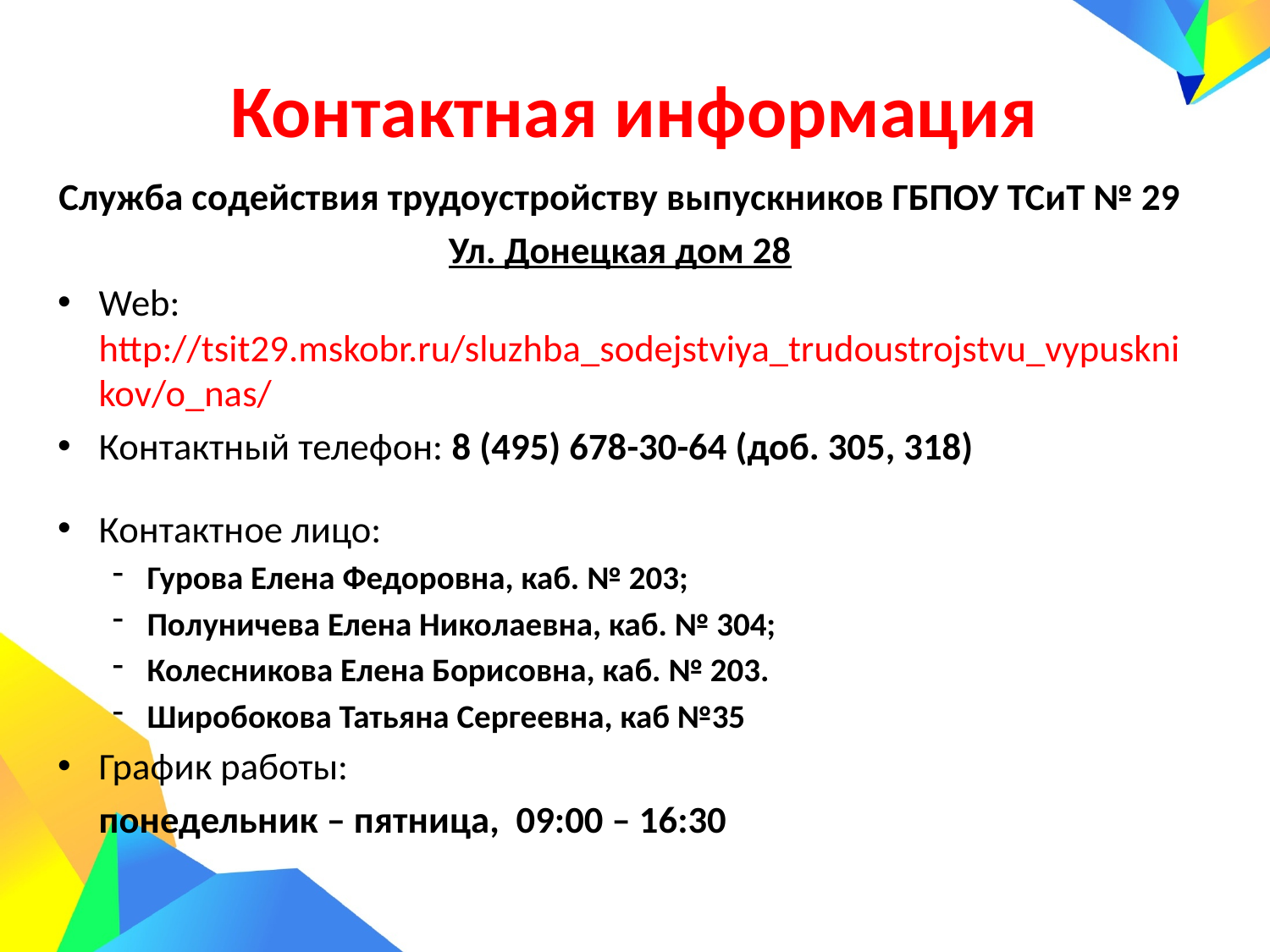

# Контактная информация
Служба содействия трудоустройству выпускников ГБПОУ ТСиТ № 29
Ул. Донецкая дом 28
Web: http://tsit29.mskobr.ru/sluzhba_sodejstviya_trudoustrojstvu_vypusknikov/o_nas/
Контактный телефон: 8 (495) 678-30-64 (доб. 305, 318)

Контактное лицо:
Гурова Елена Федоровна, каб. № 203;
Полуничева Елена Николаевна, каб. № 304;
Колесникова Елена Борисовна, каб. № 203.
Широбокова Татьяна Сергеевна, каб №35
График работы:
	понедельник – пятница,  09:00 – 16:30